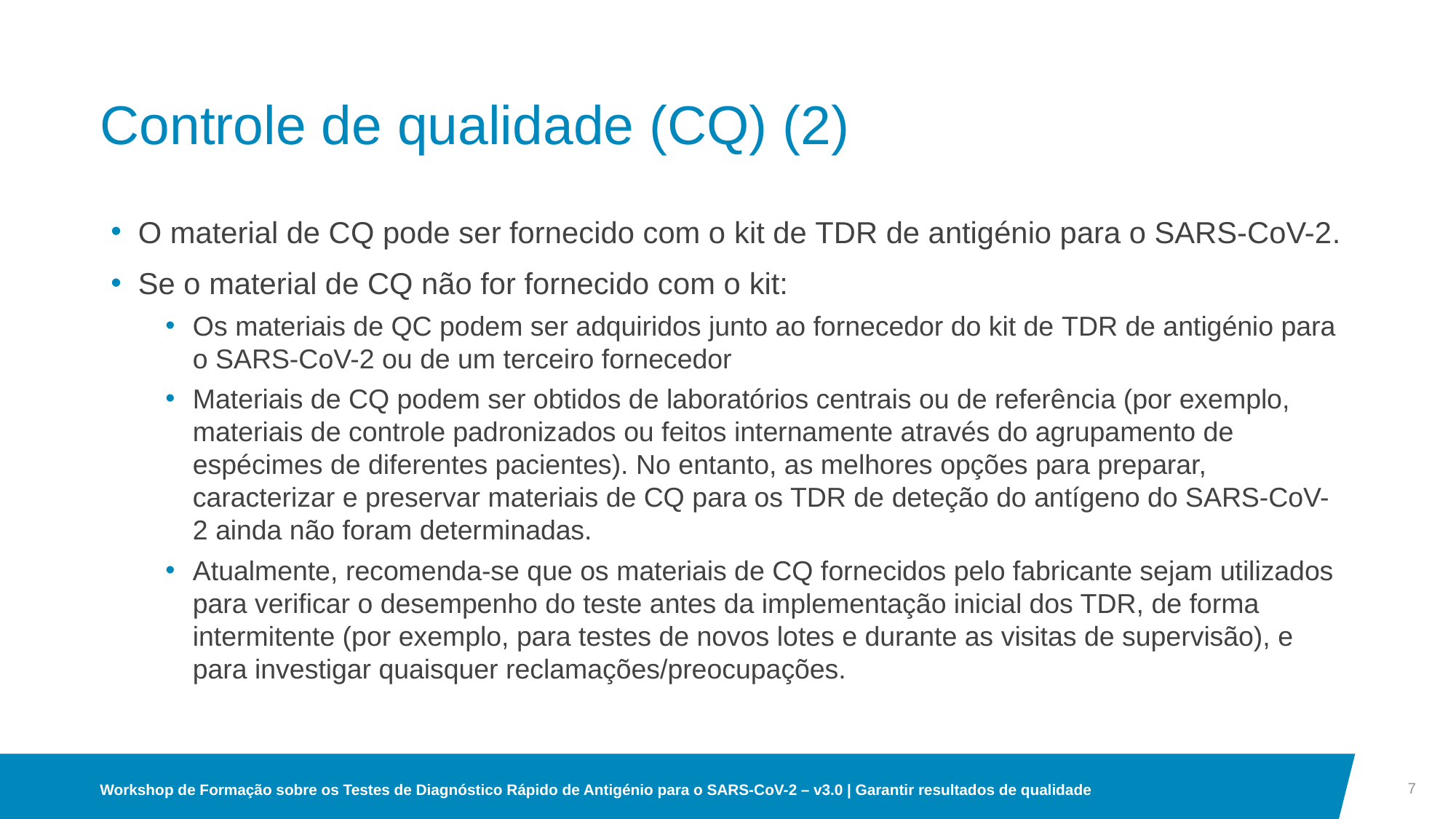

# Controle de qualidade (CQ) (2)
O material de CQ pode ser fornecido com o kit de TDR de antigénio para o SARS-CoV-2.
Se o material de CQ não for fornecido com o kit:
Os materiais de QC podem ser adquiridos junto ao fornecedor do kit de TDR de antigénio para o SARS-CoV-2 ou de um terceiro fornecedor
Materiais de CQ podem ser obtidos de laboratórios centrais ou de referência (por exemplo, materiais de controle padronizados ou feitos internamente através do agrupamento de espécimes de diferentes pacientes). No entanto, as melhores opções para preparar, caracterizar e preservar materiais de CQ para os TDR de deteção do antígeno do SARS-CoV-2 ainda não foram determinadas.
Atualmente, recomenda-se que os materiais de CQ fornecidos pelo fabricante sejam utilizados para verificar o desempenho do teste antes da implementação inicial dos TDR, de forma intermitente (por exemplo, para testes de novos lotes e durante as visitas de supervisão), e para investigar quaisquer reclamações/preocupações.
7
Workshop de Formação sobre os Testes de Diagnóstico Rápido de Antigénio para o SARS-CoV-2 – v3.0 | Garantir resultados de qualidade